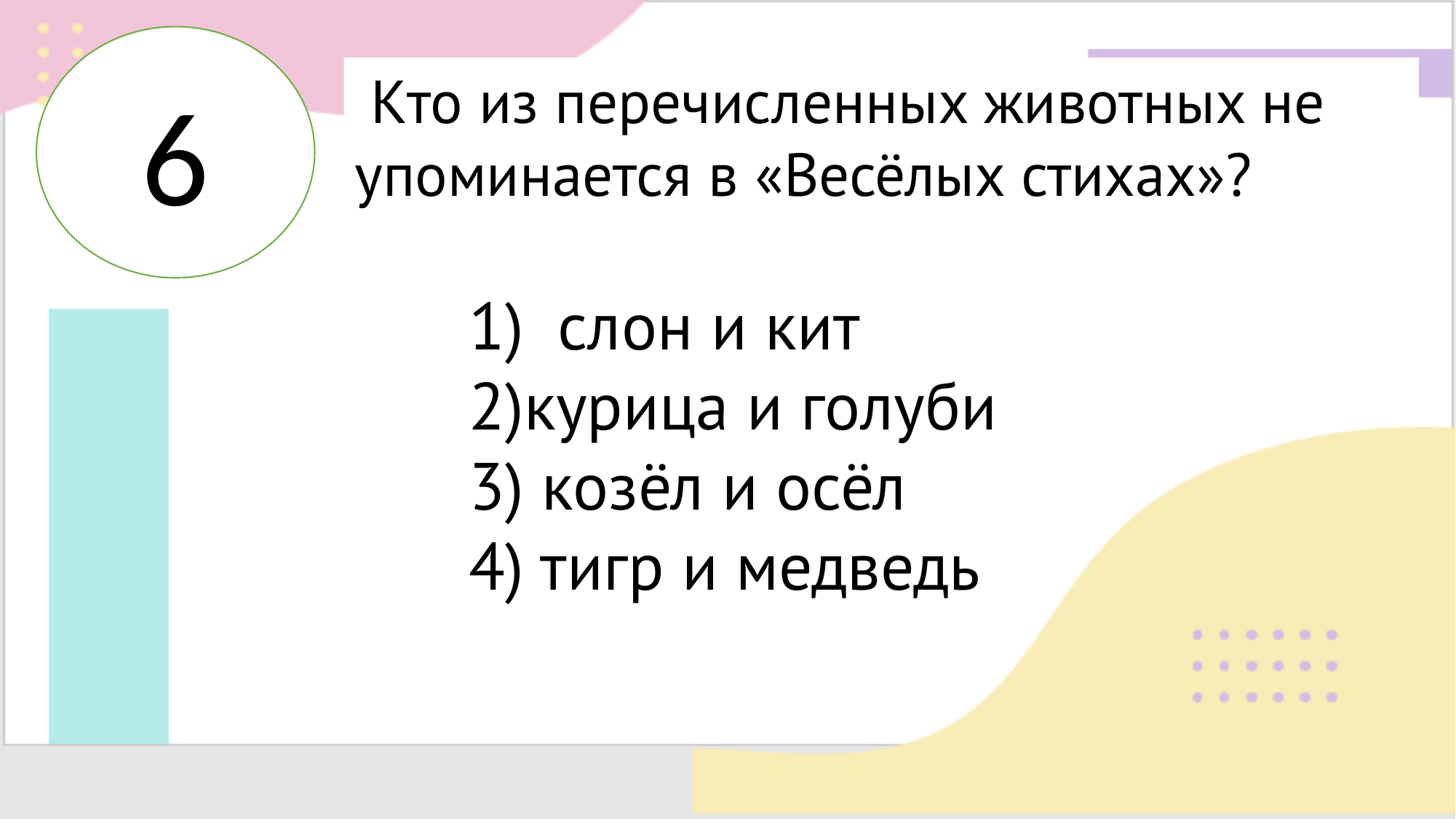

6
# Кто из перечисленных животных не упоминается в «Весёлых стихах»?
слон и кит
2)курица и голуби
3) козёл и осёл
4) тигр и медведь